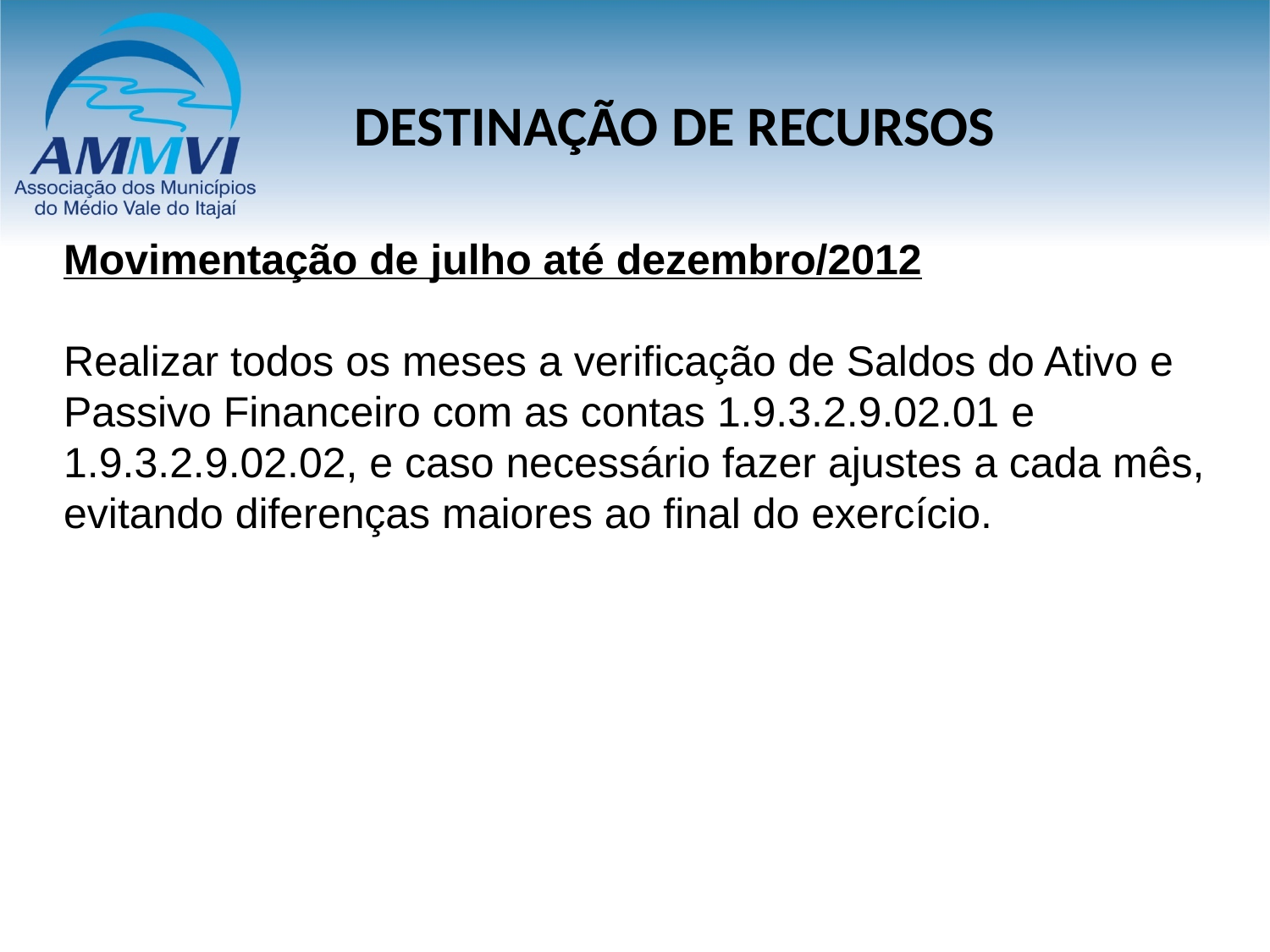

# DESTINAÇÃO DE RECURSOS

Movimentação de julho até dezembro/2012

Realizar todos os meses a verificação de Saldos do Ativo e Passivo Financeiro com as contas 1.9.3.2.9.02.01 e 1.9.3.2.9.02.02, e caso necessário fazer ajustes a cada mês, evitando diferenças maiores ao final do exercício.